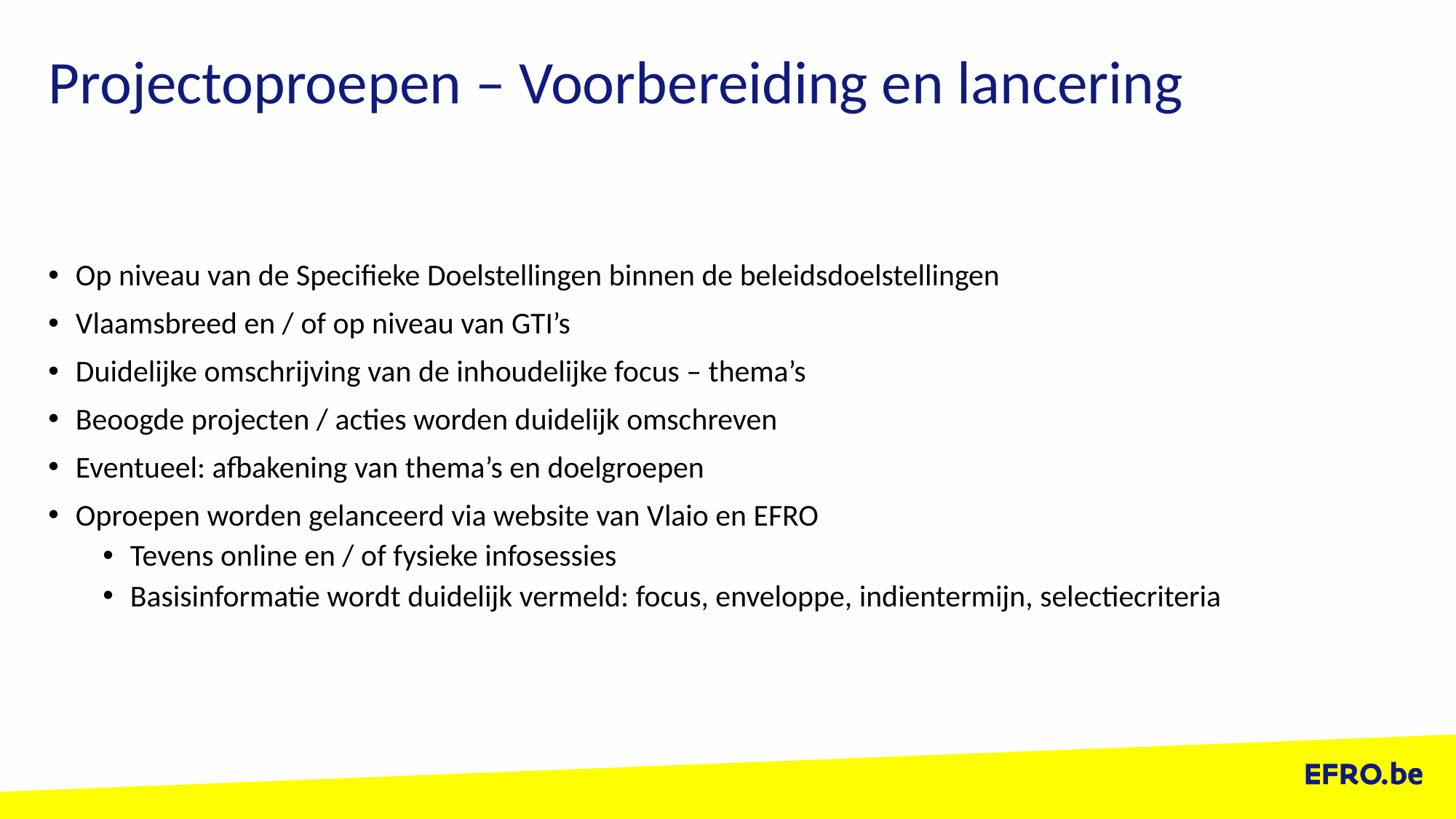

# Projectoproepen – Voorbereiding en lancering

Op niveau van de Specifieke Doelstellingen binnen de beleidsdoelstellingen
Vlaamsbreed en / of op niveau van GTI’s
Duidelijke omschrijving van de inhoudelijke focus – thema’s
Beoogde projecten / acties worden duidelijk omschreven
Eventueel: afbakening van thema’s en doelgroepen
Oproepen worden gelanceerd via website van Vlaio en EFRO
Tevens online en / of fysieke infosessies
Basisinformatie wordt duidelijk vermeld: focus, enveloppe, indientermijn, selectiecriteria